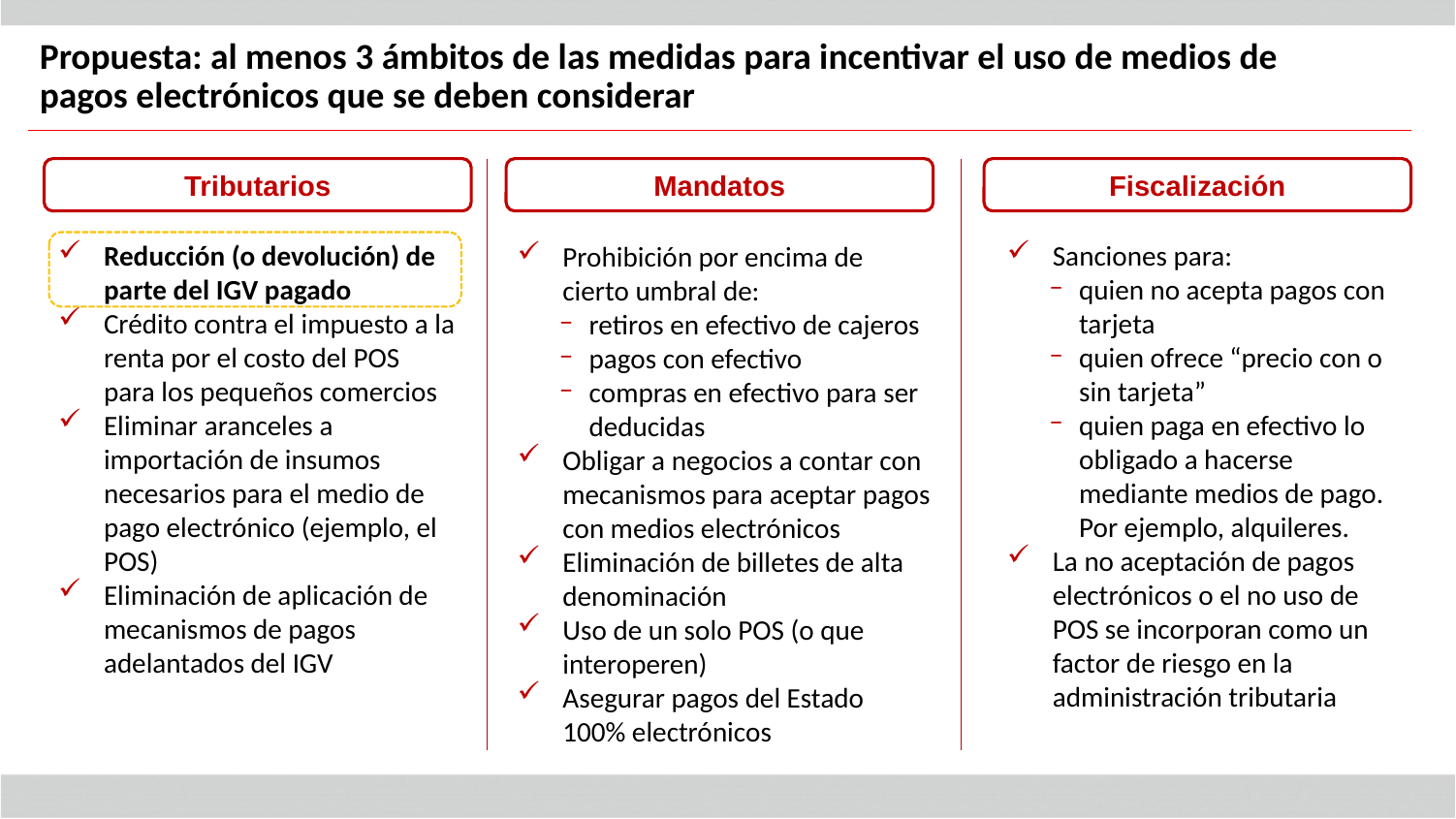

Propuesta: al menos 3 ámbitos de las medidas para incentivar el uso de medios de pagos electrónicos que se deben considerar
Tributarios
Mandatos
Fiscalización
Reducción (o devolución) de parte del IGV pagado
Crédito contra el impuesto a la renta por el costo del POS para los pequeños comercios
Eliminar aranceles a importación de insumos necesarios para el medio de pago electrónico (ejemplo, el POS)
Eliminación de aplicación de mecanismos de pagos adelantados del IGV

Sanciones para:
quien no acepta pagos con tarjeta
quien ofrece “precio con o sin tarjeta”
quien paga en efectivo lo obligado a hacerse mediante medios de pago. Por ejemplo, alquileres.
La no aceptación de pagos electrónicos o el no uso de POS se incorporan como un factor de riesgo en la administración tributaria
Prohibición por encima de cierto umbral de:
retiros en efectivo de cajeros
pagos con efectivo
compras en efectivo para ser deducidas
Obligar a negocios a contar con mecanismos para aceptar pagos con medios electrónicos
Eliminación de billetes de alta denominación
Uso de un solo POS (o que interoperen)
Asegurar pagos del Estado 100% electrónicos